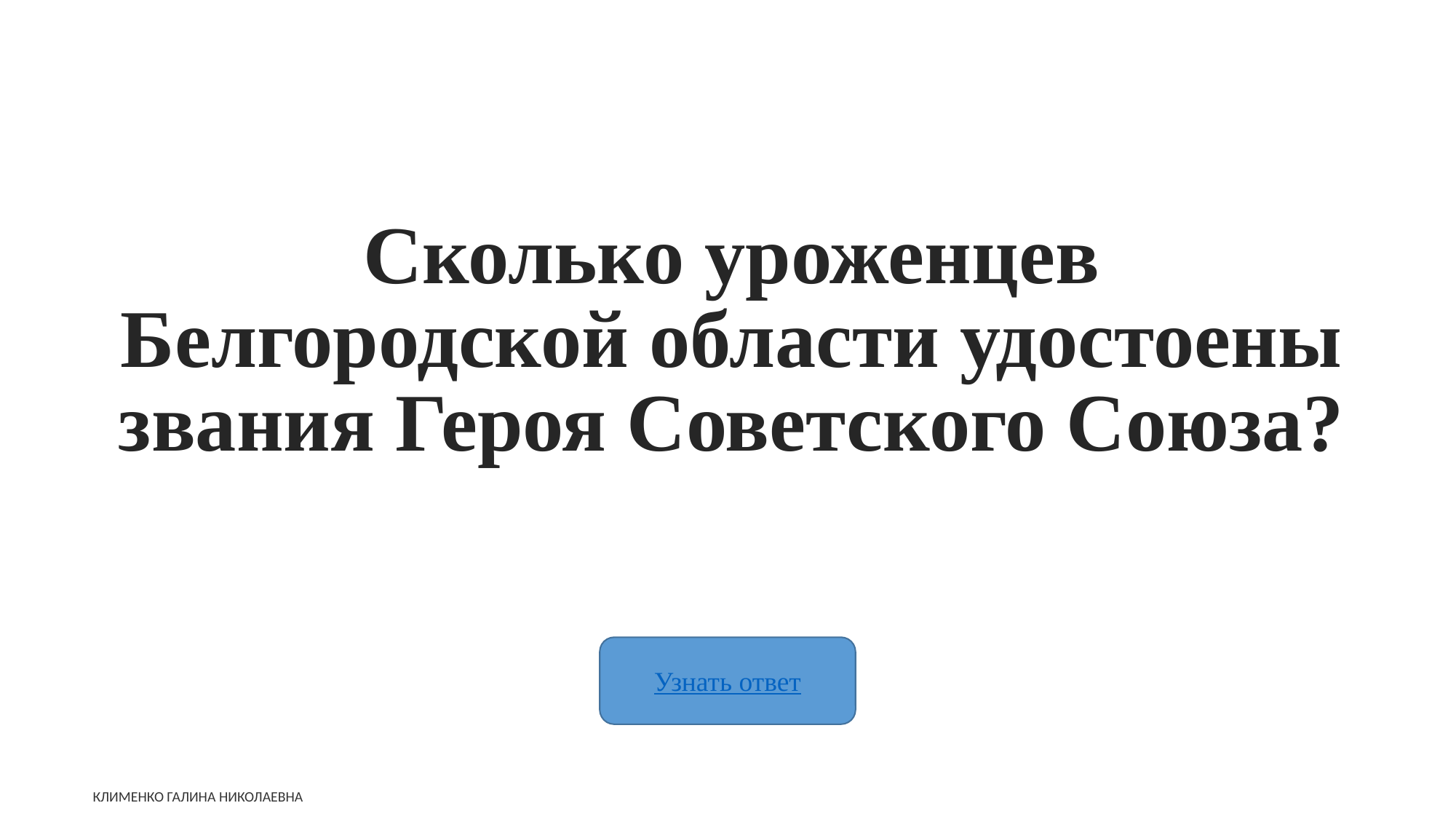

Сколько уроженцев Белгородской области удостоены звания Героя Советского Союза?

Узнать ответ
Клименко Галина Николаевна